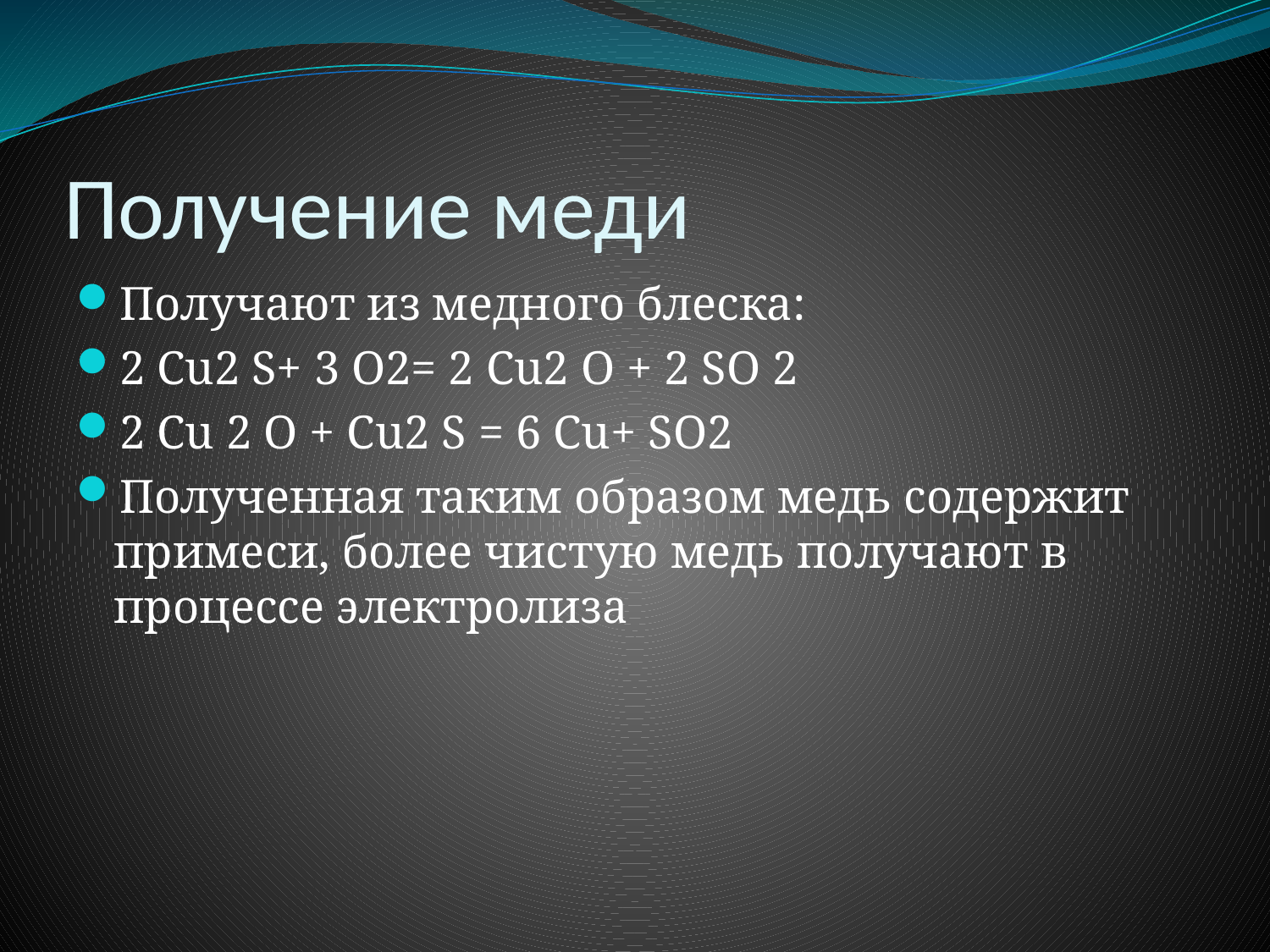

# Получение меди
Получают из медного блеска:
2 Сu2 S+ 3 O2= 2 Cu2 O + 2 SO 2
2 Cu 2 O + Cu2 S = 6 Cu+ SO2
Полученная таким образом медь содержит примеси, более чистую медь получают в процессе электролиза